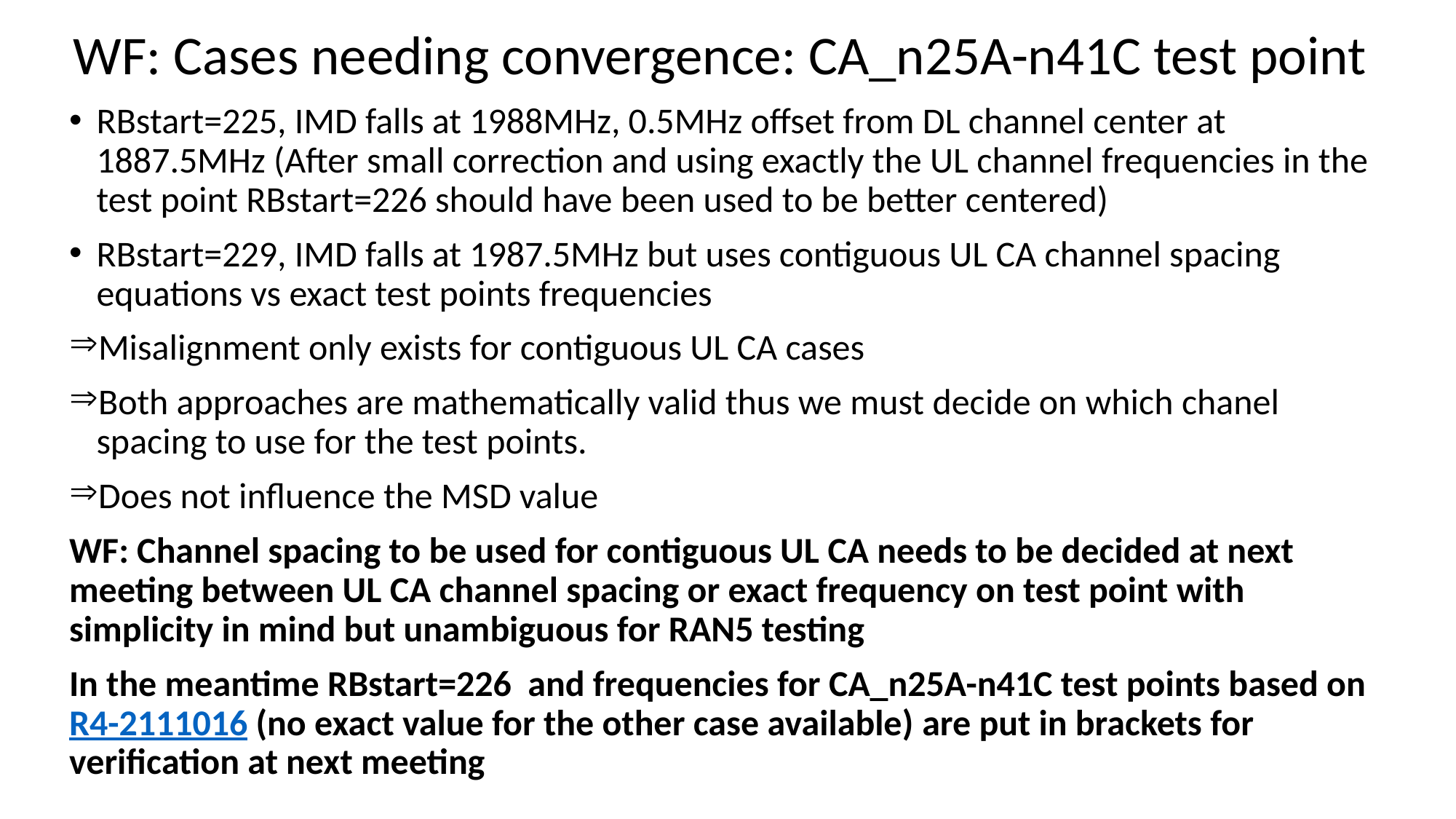

# WF: Cases needing convergence: CA_n25A-n41C test point
RBstart=225, IMD falls at 1988MHz, 0.5MHz offset from DL channel center at 1887.5MHz (After small correction and using exactly the UL channel frequencies in the test point RBstart=226 should have been used to be better centered)
RBstart=229, IMD falls at 1987.5MHz but uses contiguous UL CA channel spacing equations vs exact test points frequencies
Misalignment only exists for contiguous UL CA cases
Both approaches are mathematically valid thus we must decide on which chanel spacing to use for the test points.
Does not influence the MSD value
WF: Channel spacing to be used for contiguous UL CA needs to be decided at next meeting between UL CA channel spacing or exact frequency on test point with simplicity in mind but unambiguous for RAN5 testing
In the meantime RBstart=226  and frequencies for CA_n25A-n41C test points based on R4-2111016 (no exact value for the other case available) are put in brackets for verification at next meeting